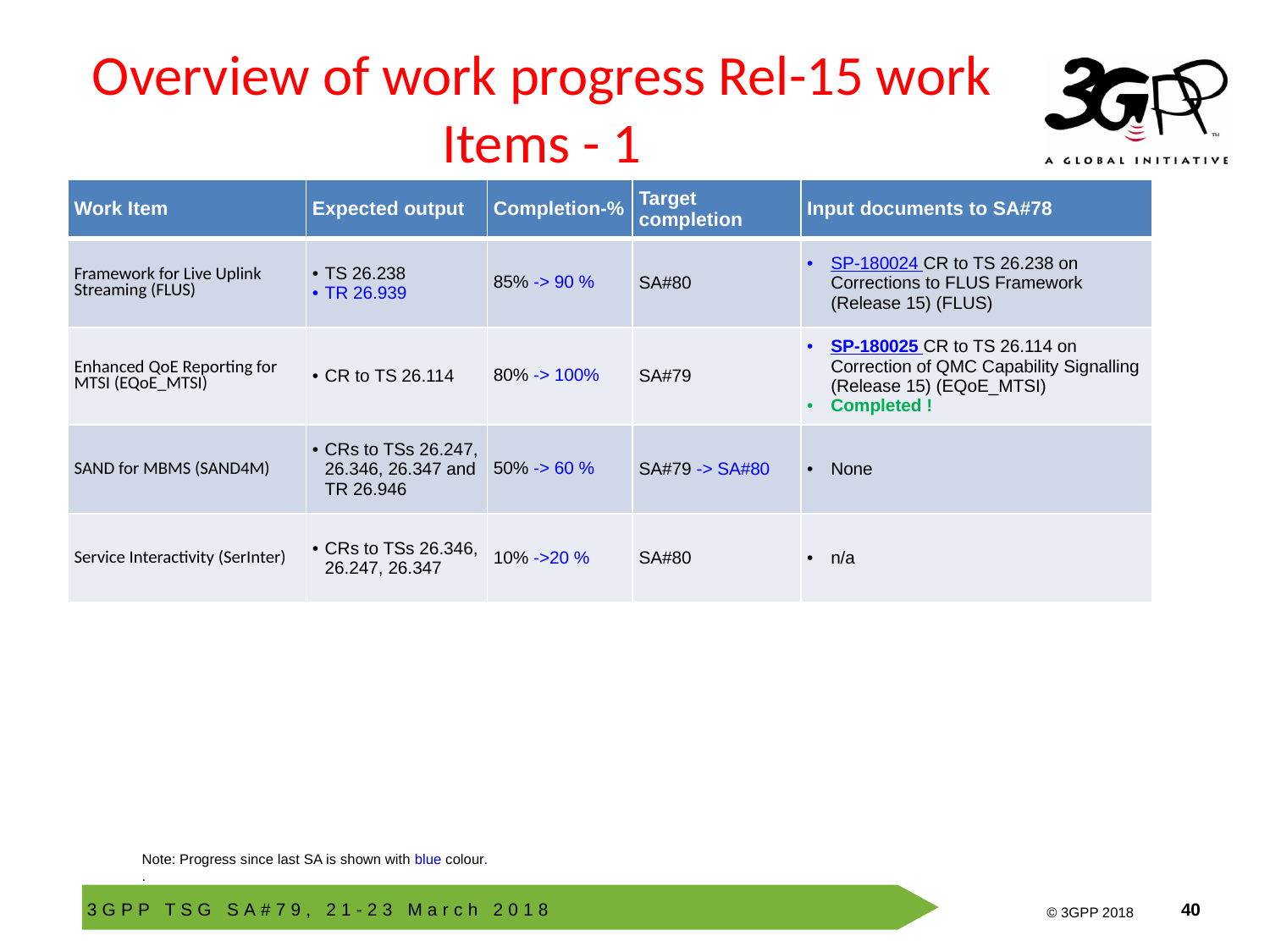

# Overview of work progress Rel-15 work Items - 1
| Work Item | Expected output | Completion-% | Target completion | Input documents to SA#78 |
| --- | --- | --- | --- | --- |
| Framework for Live Uplink Streaming (FLUS) | TS 26.238 TR 26.939 | 85% -> 90 % | SA#80 | SP-180024 CR to TS 26.238 on Corrections to FLUS Framework (Release 15) (FLUS) |
| Enhanced QoE Reporting for MTSI (EQoE\_MTSI) | CR to TS 26.114 | 80% -> 100% | SA#79 | SP-180025 CR to TS 26.114 on Correction of QMC Capability Signalling (Release 15) (EQoE\_MTSI) Completed ! |
| SAND for MBMS (SAND4M) | CRs to TSs 26.247, 26.346, 26.347 and TR 26.946 | 50% -> 60 % | SA#79 -> SA#80 | None |
| Service Interactivity (SerInter) | CRs to TSs 26.346, 26.247, 26.347 | 10% ->20 % | SA#80 | n/a |

Note: Progress since last SA is shown with blue colour.
.